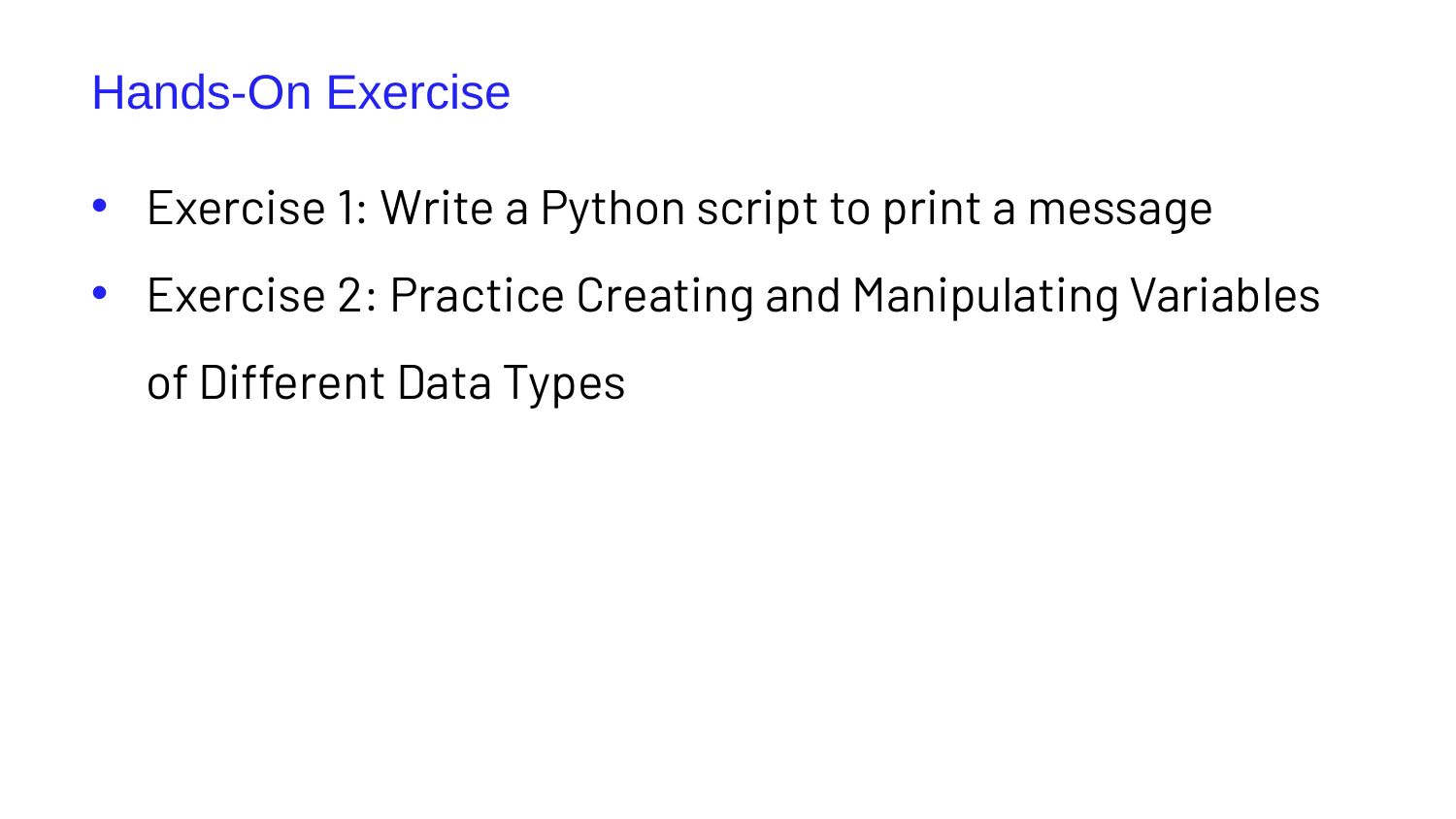

Hands-On Exercise
Exercise 1: Write a Python script to print a message
Exercise 2: Practice Creating and Manipulating Variables of Different Data Types